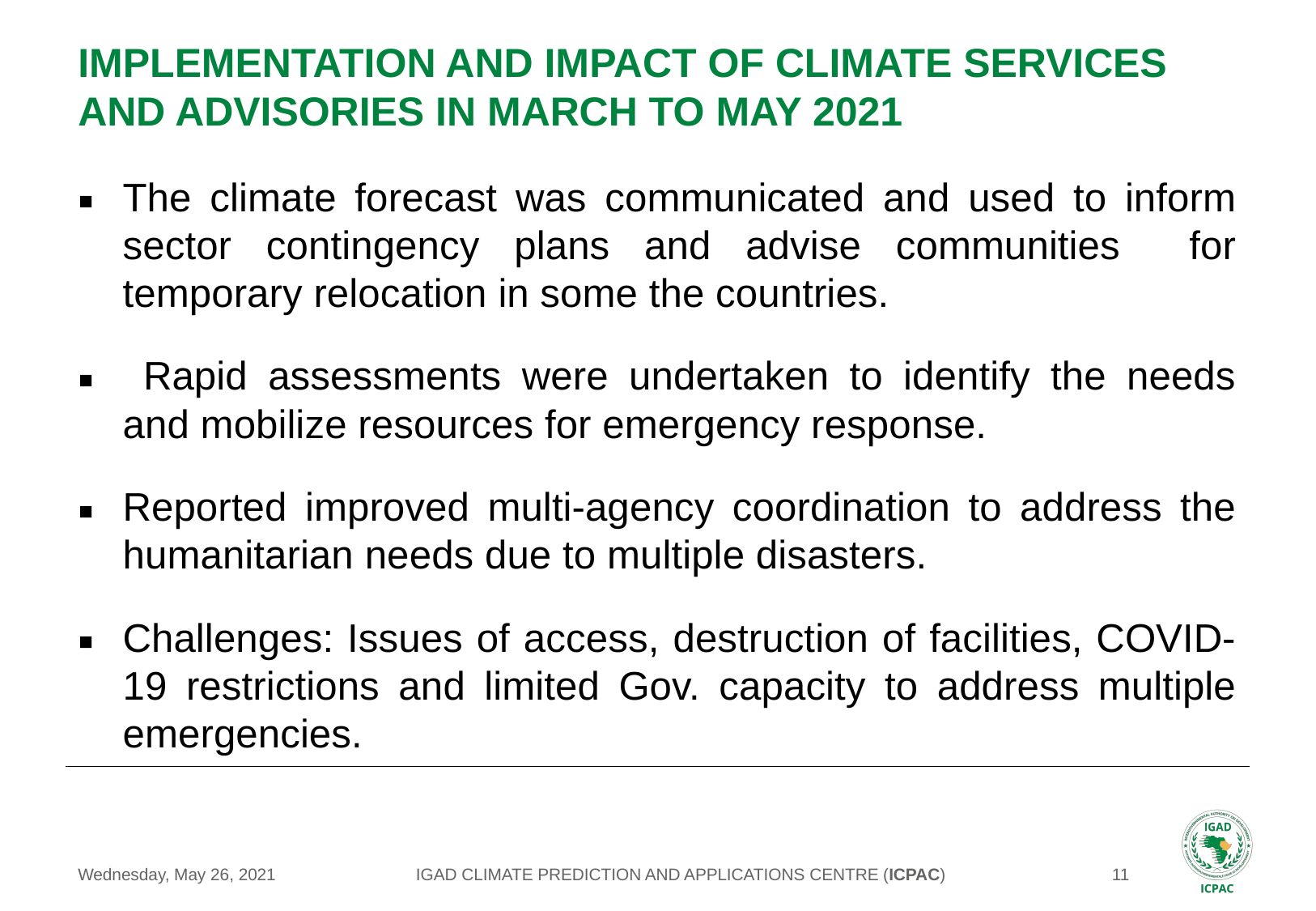

# IMPLEMENTATION AND IMPACT OF CLIMATE SERVICES AND ADVISORIES IN MARCH TO MAY 2021
The climate forecast was communicated and used to inform sector contingency plans and advise communities  for temporary relocation in some the countries.
 Rapid assessments were undertaken to identify the needs and mobilize resources for emergency response.
Reported improved multi-agency coordination to address the humanitarian needs due to multiple disasters.
Challenges: Issues of access, destruction of facilities, COVID-19 restrictions and limited Gov. capacity to address multiple emergencies.
IGAD CLIMATE PREDICTION AND APPLICATIONS CENTRE (ICPAC)
Wednesday, May 26, 2021
11